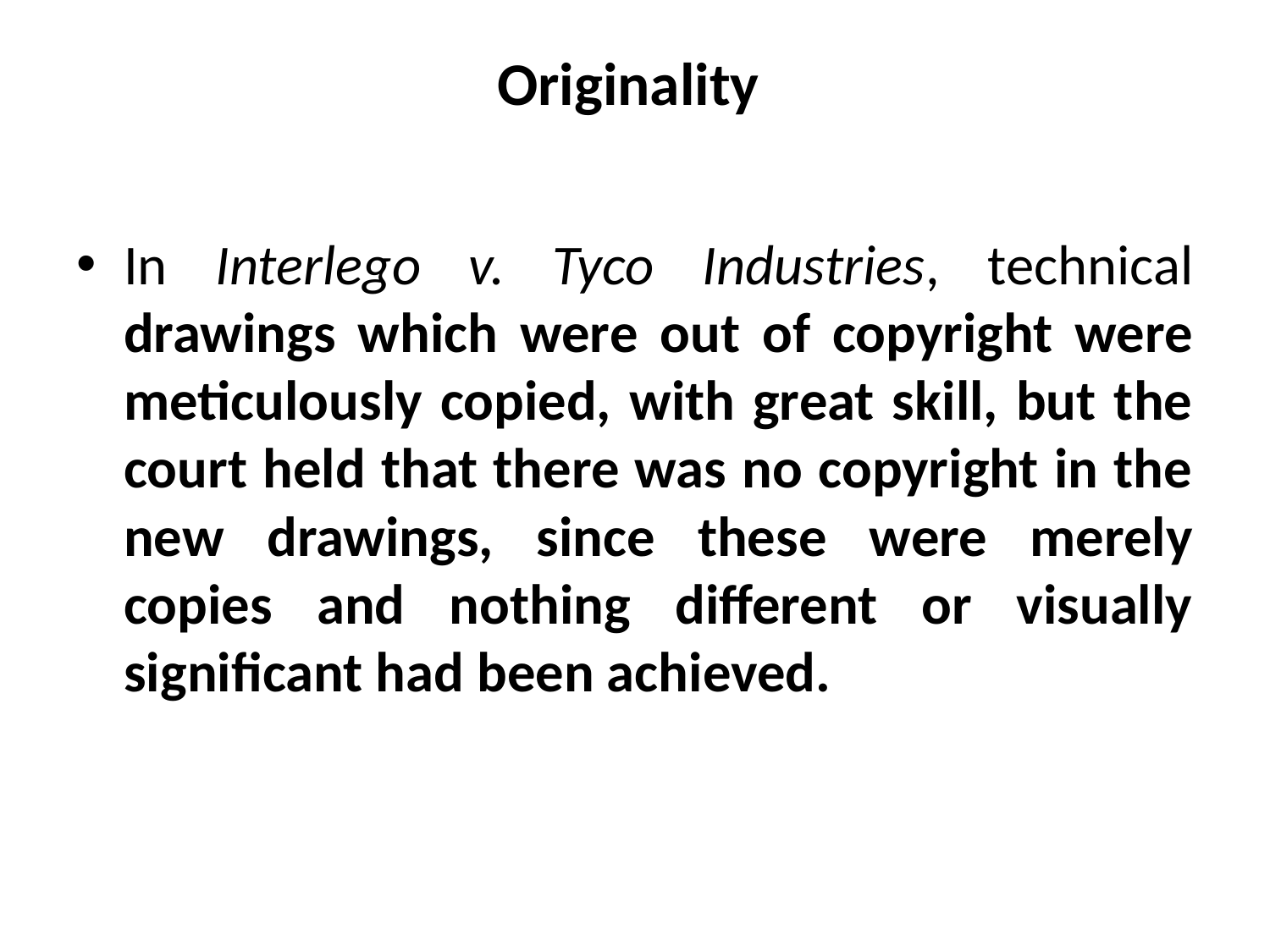

# Originality
In Interlego v. Tyco Industries, technical drawings which were out of copyright were meticulously copied, with great skill, but the court held that there was no copyright in the new drawings, since these were merely copies and nothing different or visually significant had been achieved.